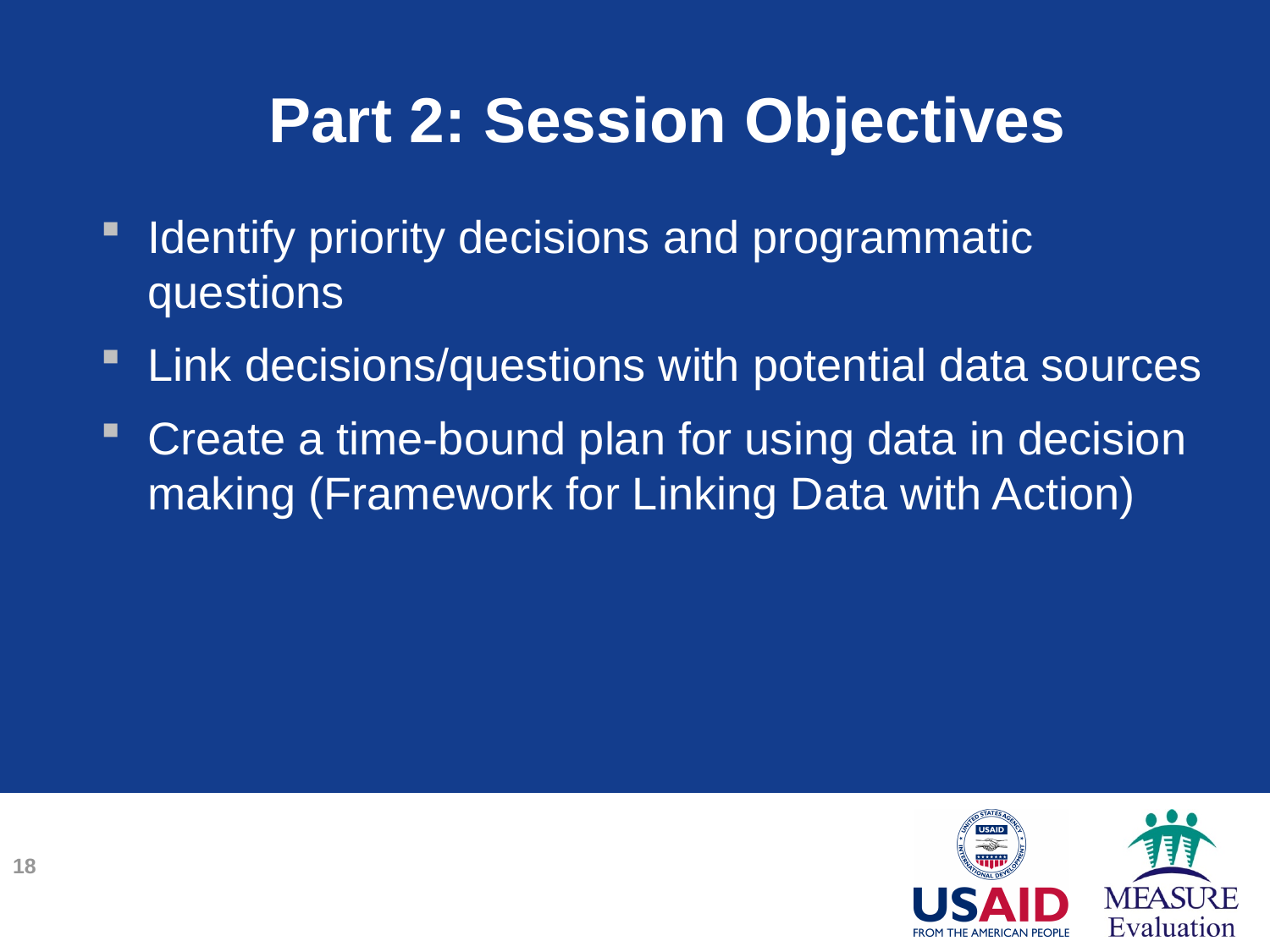

# Part 2: Session Objectives
Identify priority decisions and programmatic questions
Link decisions/questions with potential data sources
Create a time-bound plan for using data in decision making (Framework for Linking Data with Action)
18